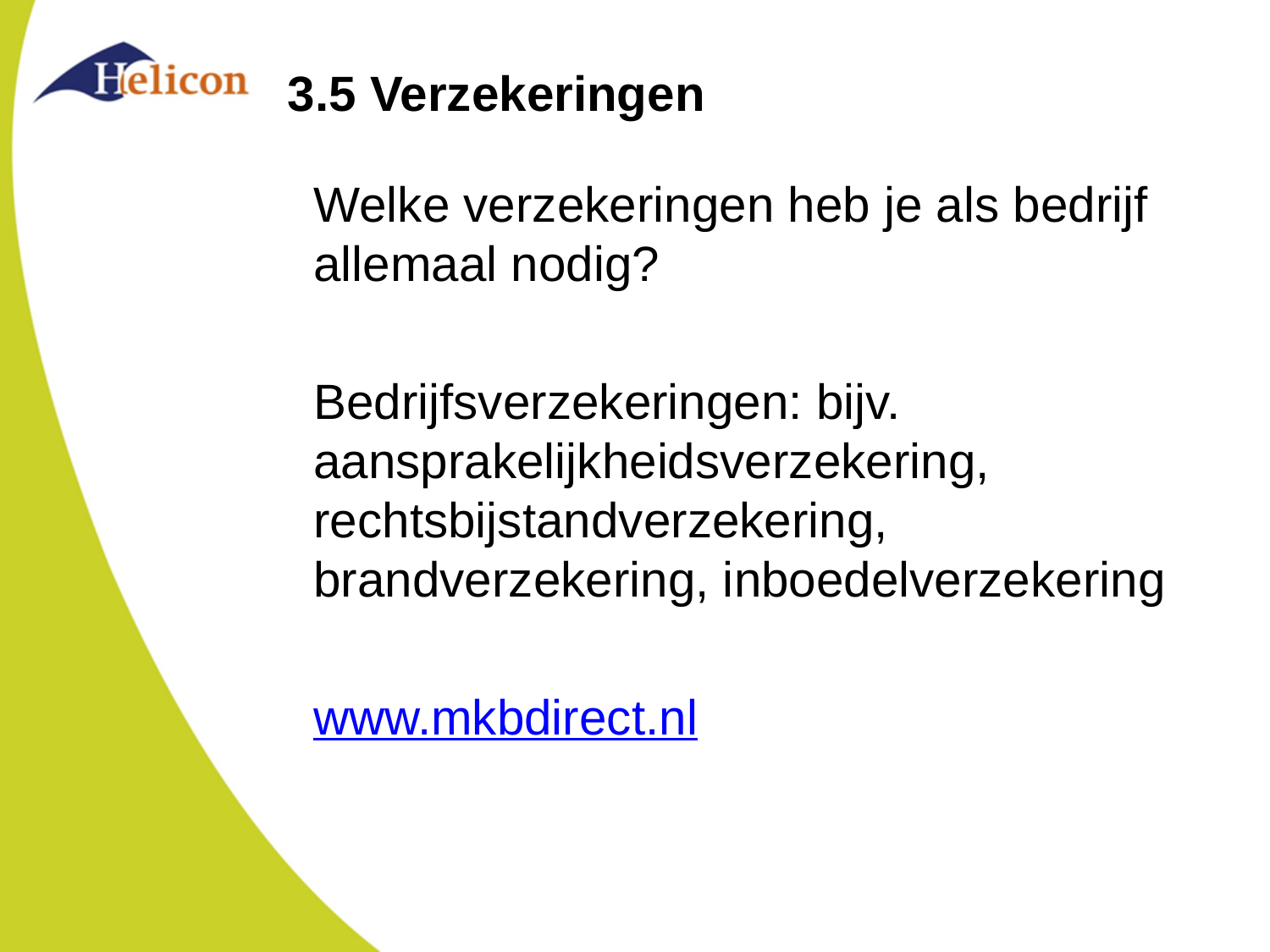

# 3.5 Verzekeringen
Welke verzekeringen heb je als bedrijf allemaal nodig?

Bedrijfsverzekeringen: bijv. aansprakelijkheidsverzekering, rechtsbijstandverzekering, brandverzekering, inboedelverzekering

www.mkbdirect.nl